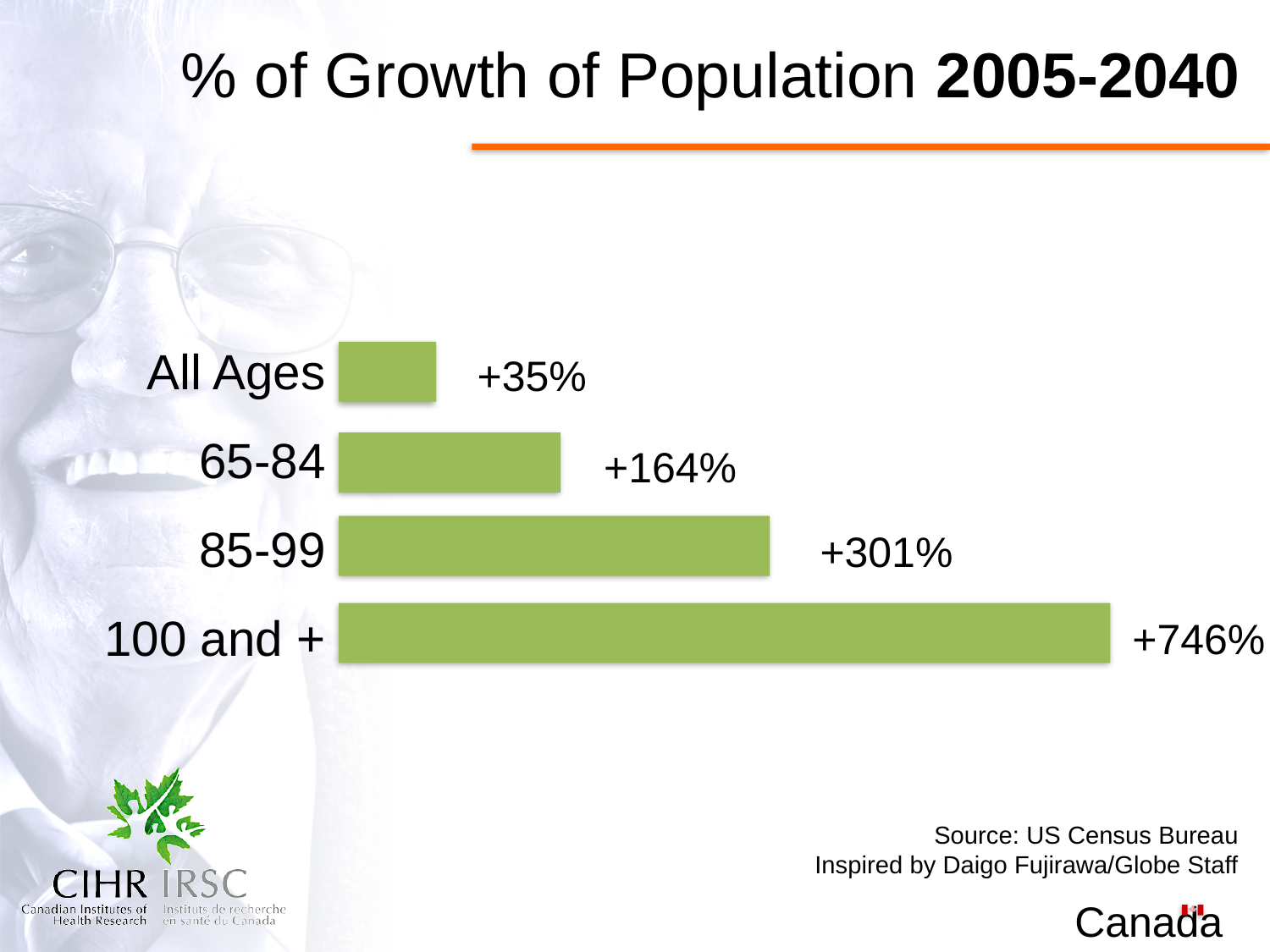

% of Growth of Population 2005-2040
All Ages
65-84
85-99
100 and +

+35%

+164%

+301%

+746%
Source: US Census Bureau
Inspired by Daigo Fujirawa/Globe Staff